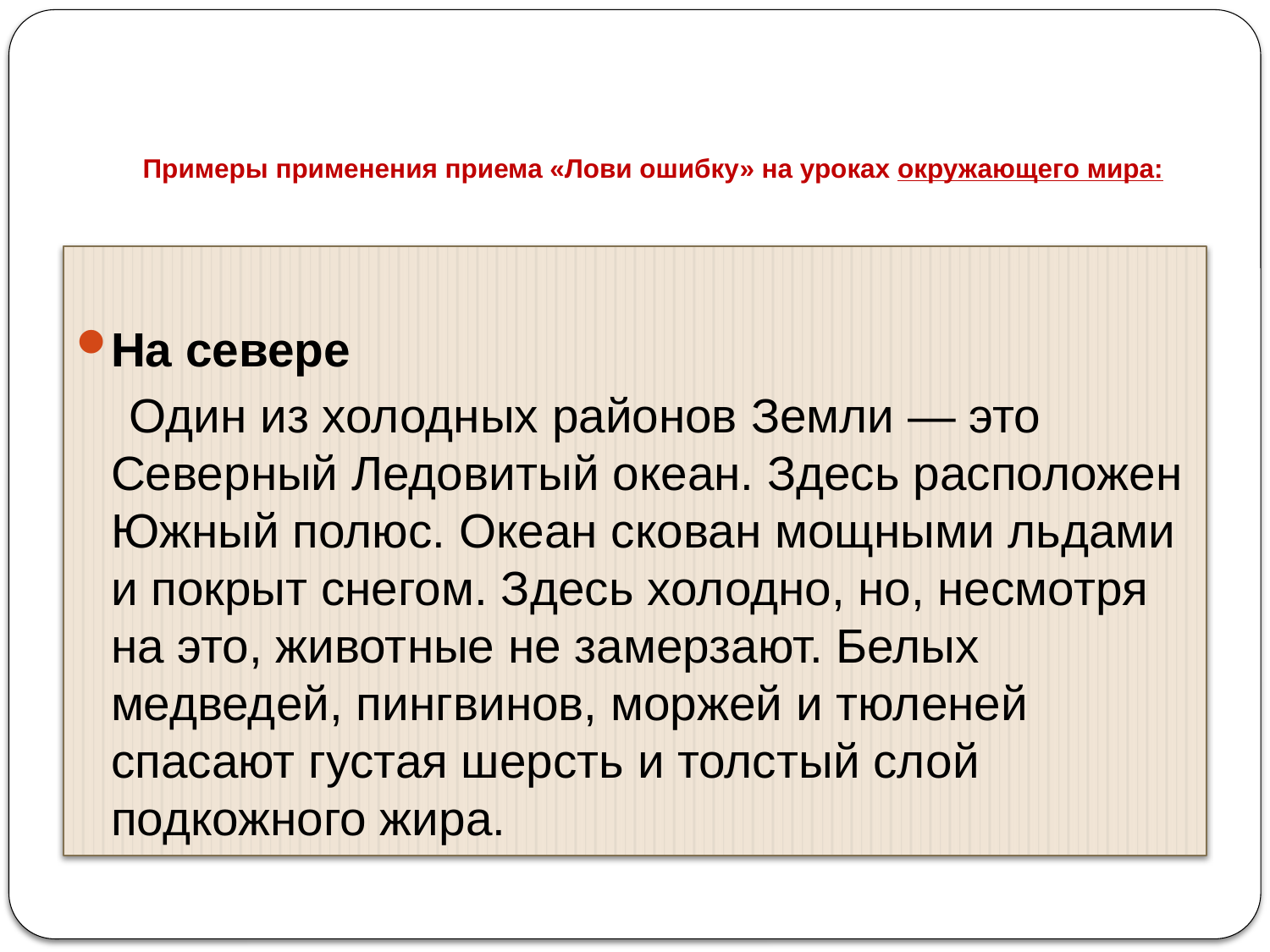

# Примеры применения приема «Лови ошибку» на уроках окружающего мира:

На севере
    Один из холодных районов Земли — это Северный Ледовитый океан. Здесь расположен Южный полюс. Океан скован мощными льдами и покрыт снегом. Здесь холодно, но, несмотря на это, животные не замерзают. Белых медведей, пингвинов, моржей и тюленей спасают густая шерсть и толстый слой подкожного жира.